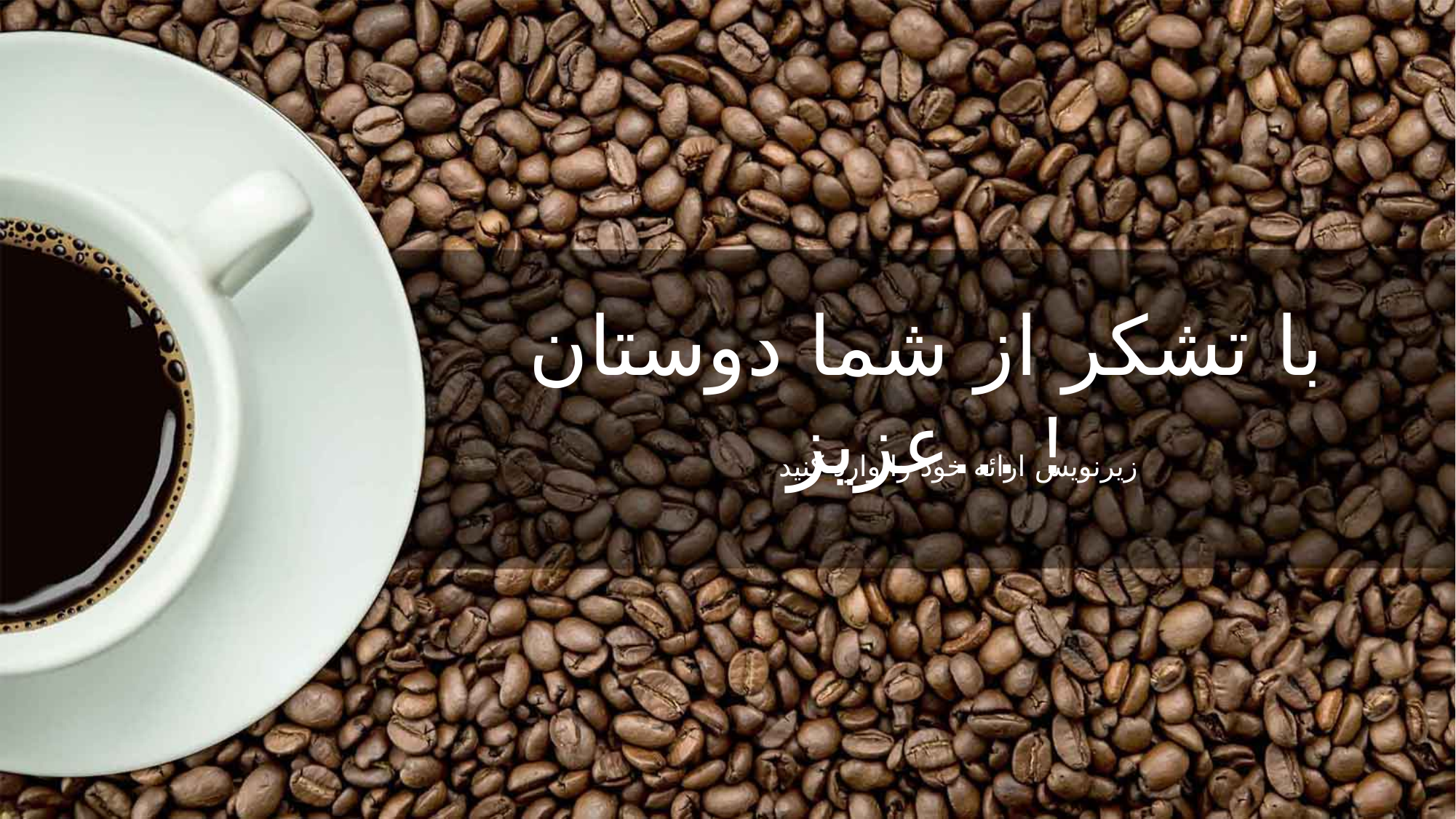

با تشکر از شما دوستان عزیز... !
زیرنویس ارائه خود را وارد کنید